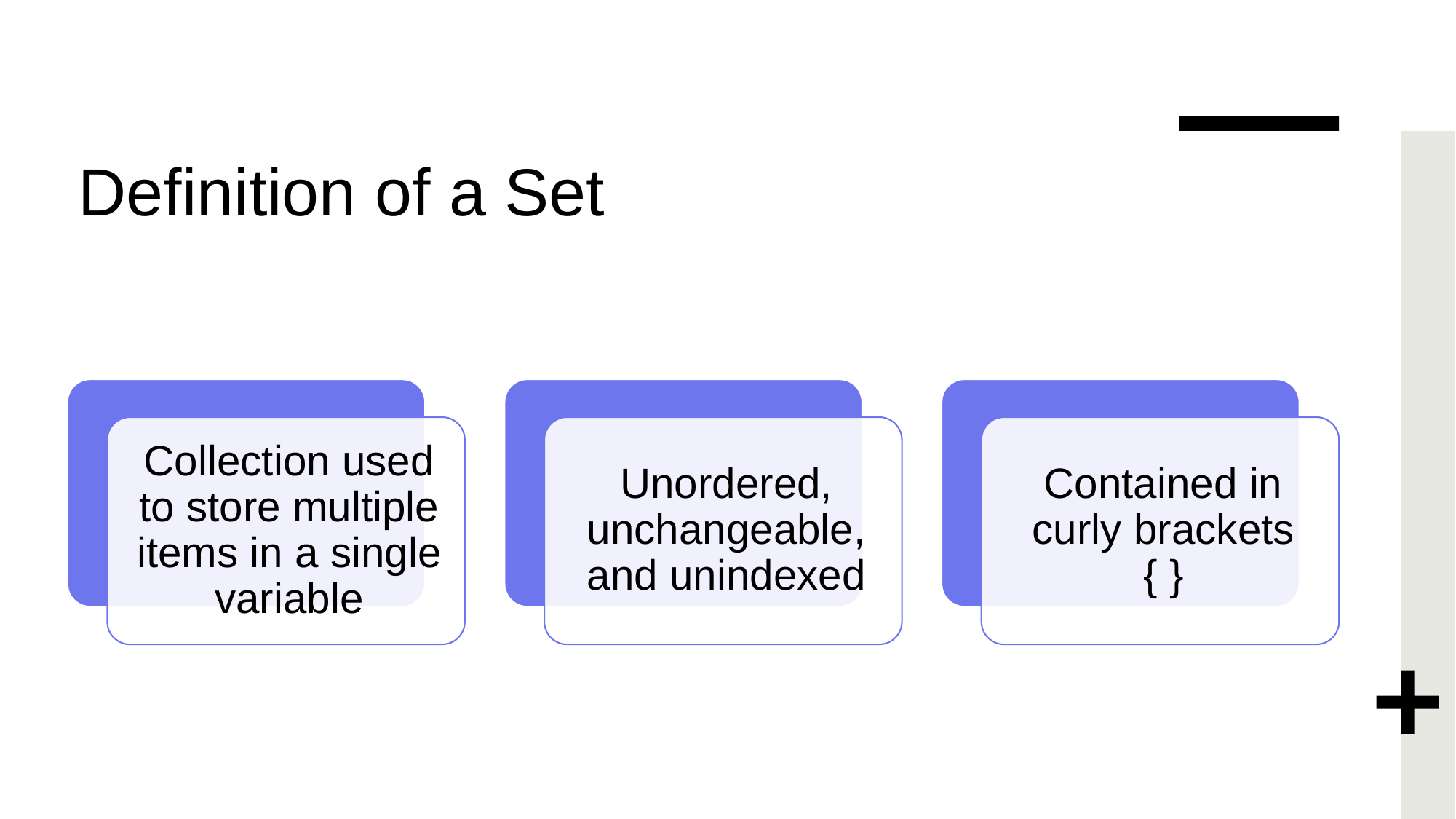

# Definition of a Set
Collection used to store multiple items in a single variable
Unordered, unchangeable, and unindexed
Contained in curly brackets { }